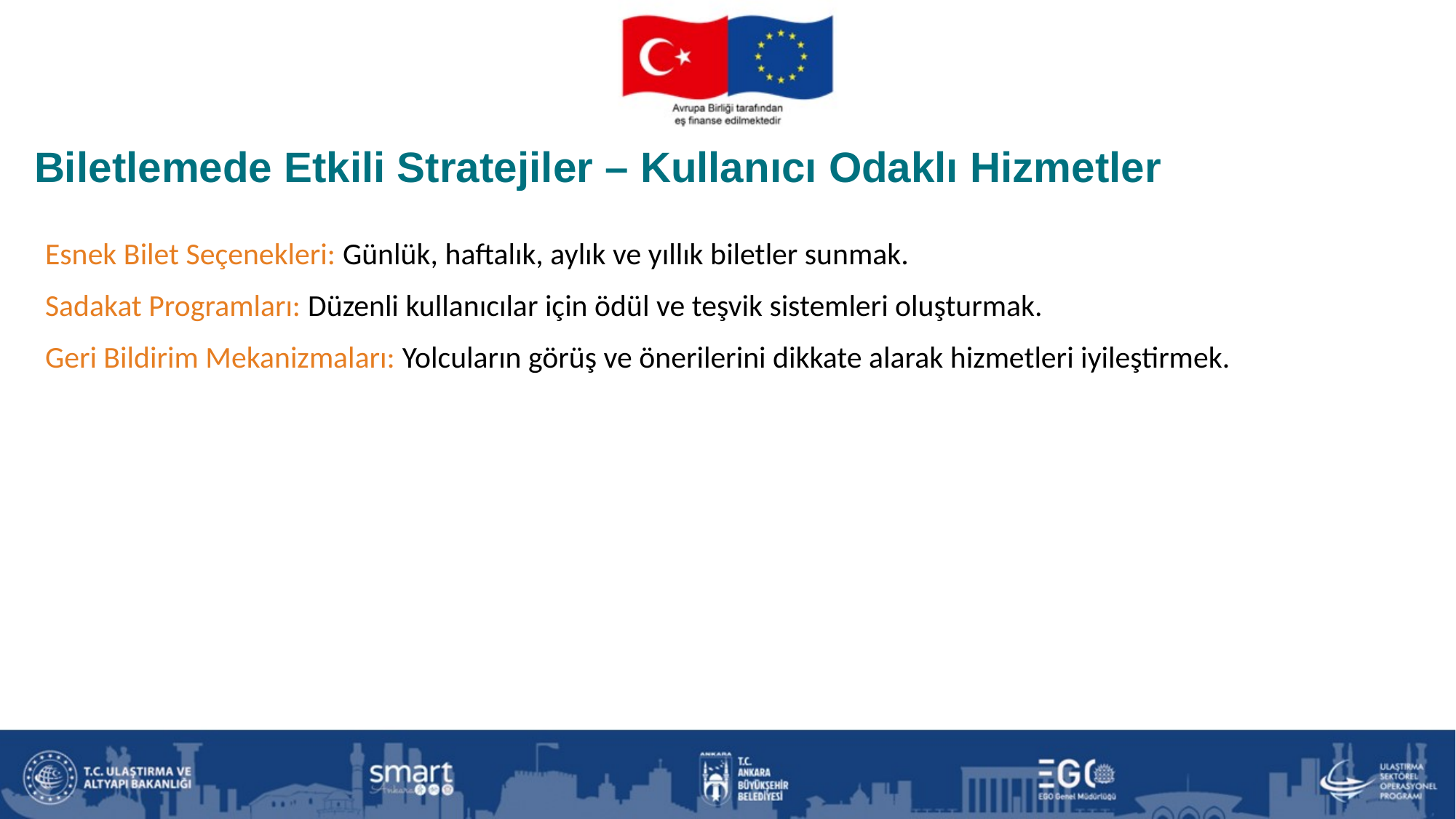

Biletlemede Etkili Stratejiler – Kullanıcı Odaklı Hizmetler

Esnek Bilet Seçenekleri: Günlük, haftalık, aylık ve yıllık biletler sunmak.
Sadakat Programları: Düzenli kullanıcılar için ödül ve teşvik sistemleri oluşturmak.
Geri Bildirim Mekanizmaları: Yolcuların görüş ve önerilerini dikkate alarak hizmetleri iyileştirmek.